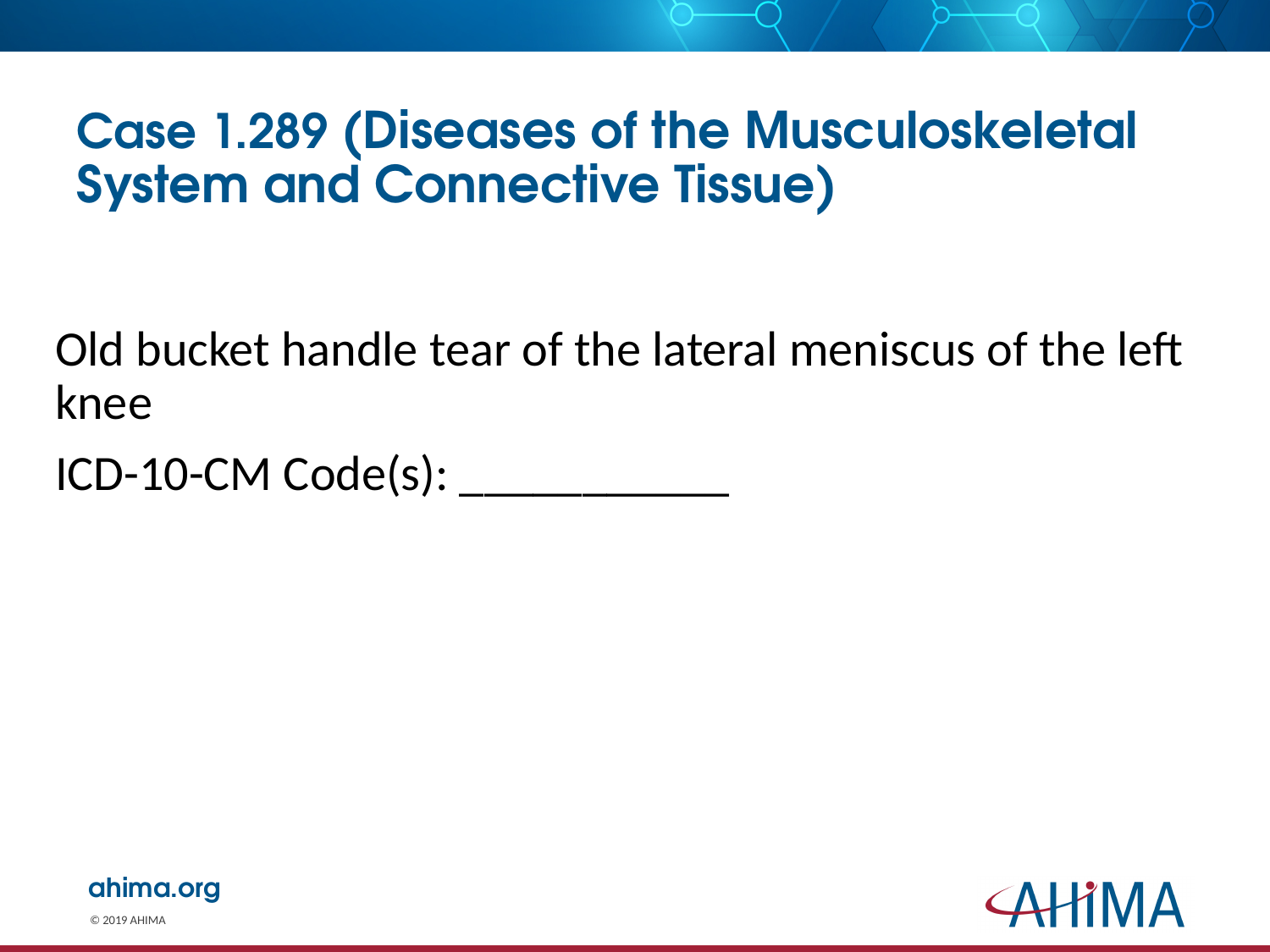

# Case 1.289 (Diseases of the Musculoskeletal System and Connective Tissue)
Old bucket handle tear of the lateral meniscus of the left knee
ICD-10-CM Code(s): ___________